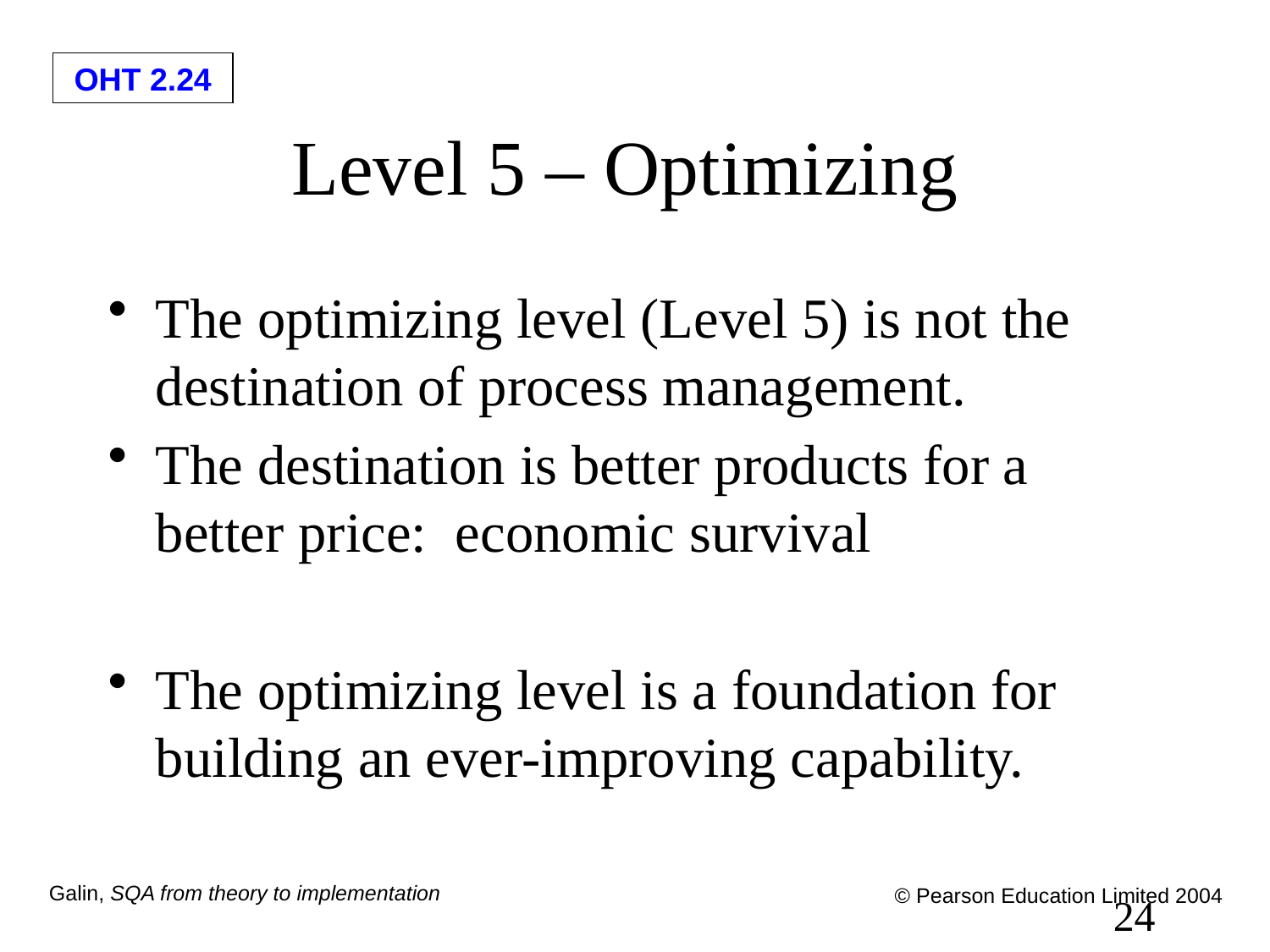

# Level 5 – Optimizing
The optimizing level (Level 5) is not the destination of process management.
The destination is better products for a better price:  economic survival

The optimizing level is a foundation for building an ever-improving capability.
24